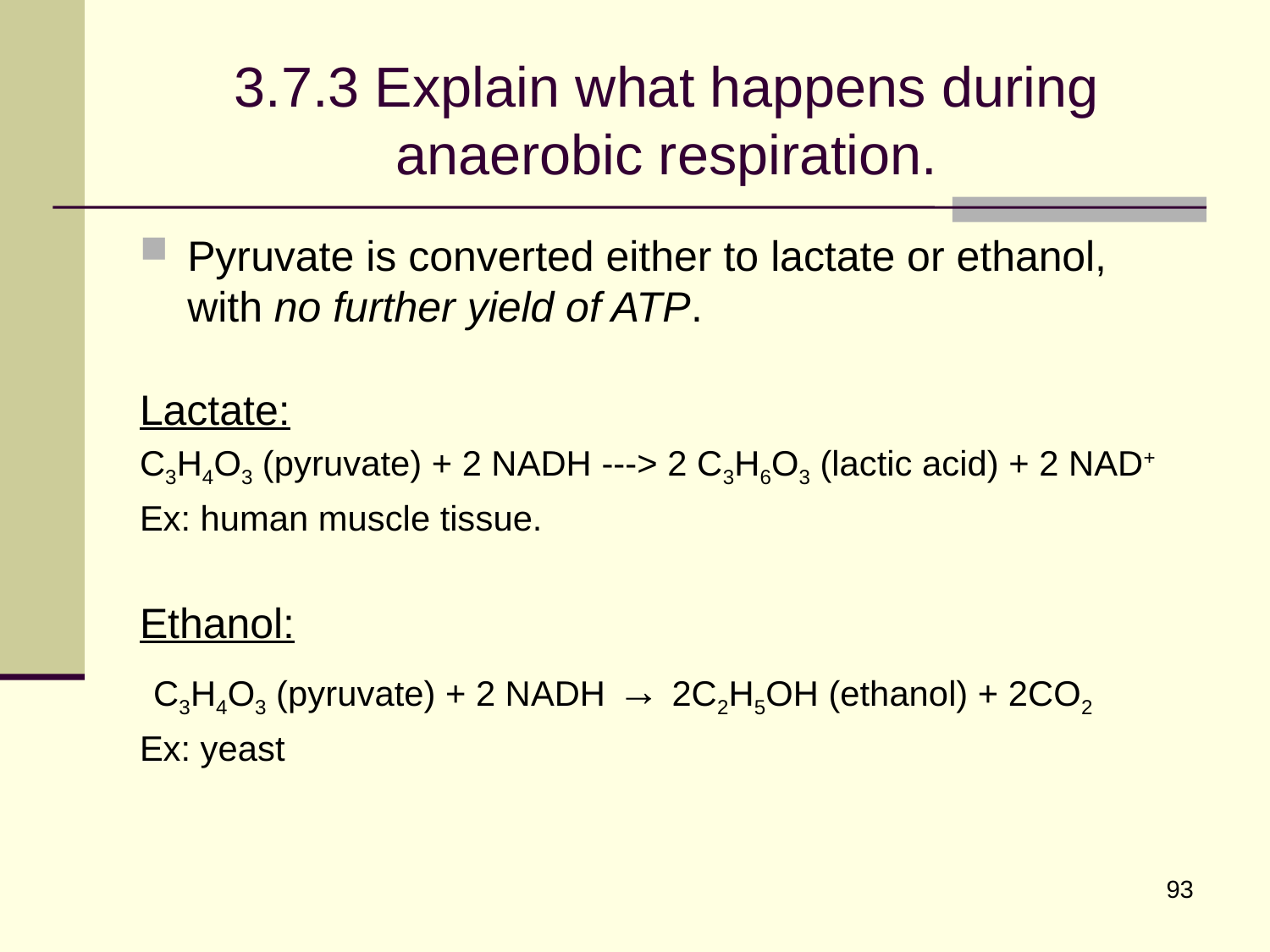

# 3.7.3 Explain what happens during anaerobic respiration.
Pyruvate is converted either to lactate or ethanol, with no further yield of ATP.

Lactate:
C3H4O3 (pyruvate) + 2 NADH ---> 2 C3H6O3 (lactic acid) + 2 NAD+
Ex: human muscle tissue.

Ethanol:
 C3H4O3 (pyruvate) + 2 NADH → 2C2H5OH (ethanol) + 2CO2
Ex: yeast
93